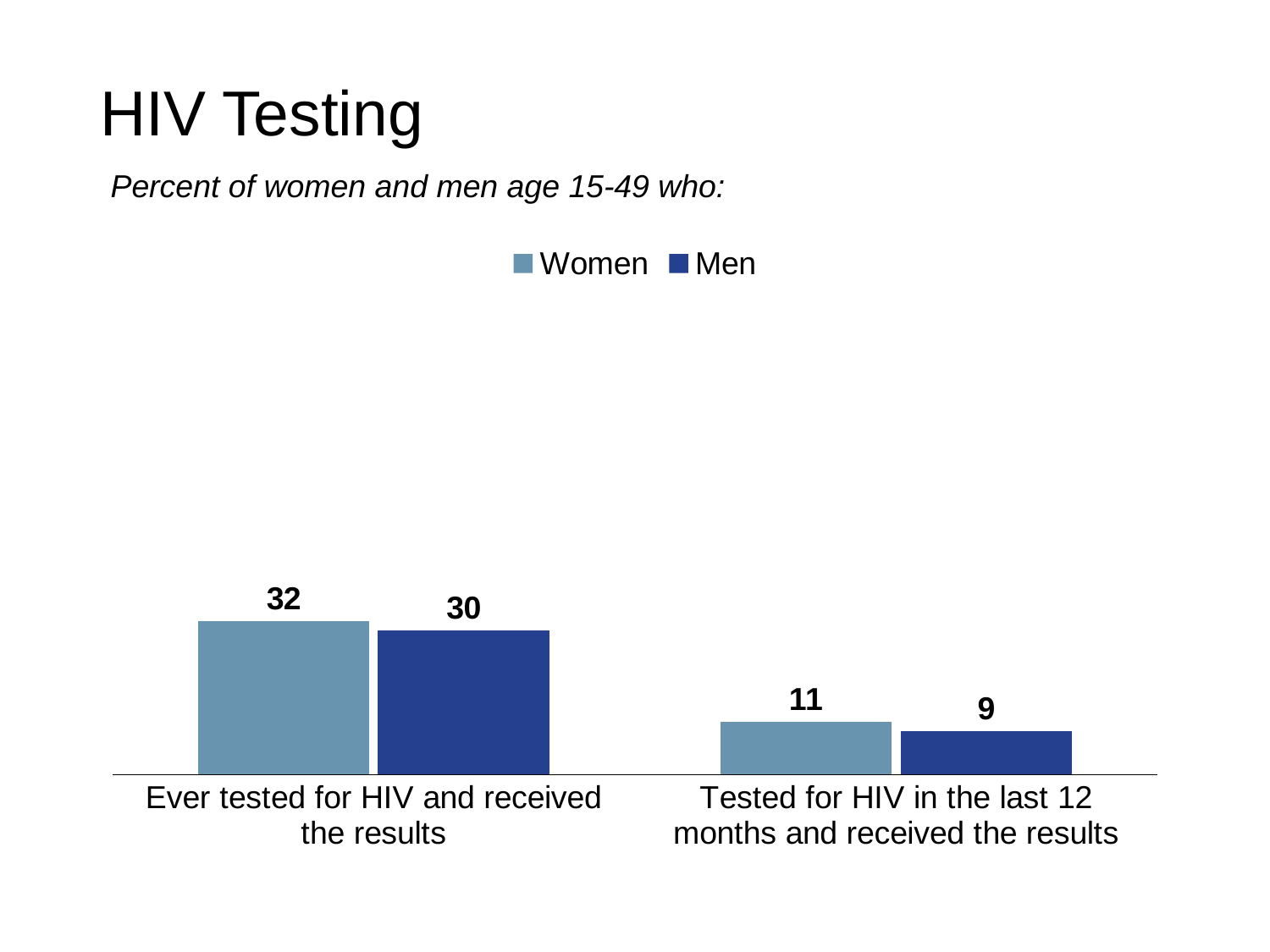

# HIV Testing
Percent of women and men age 15-49 who:

### Chart

| Category | Women | Men |
|---|---|---|
| Ever tested for HIV and received the results | 32.0 | 30.0 |
| Tested for HIV in the last 12 months and received the results | 11.0 | 9.0 |